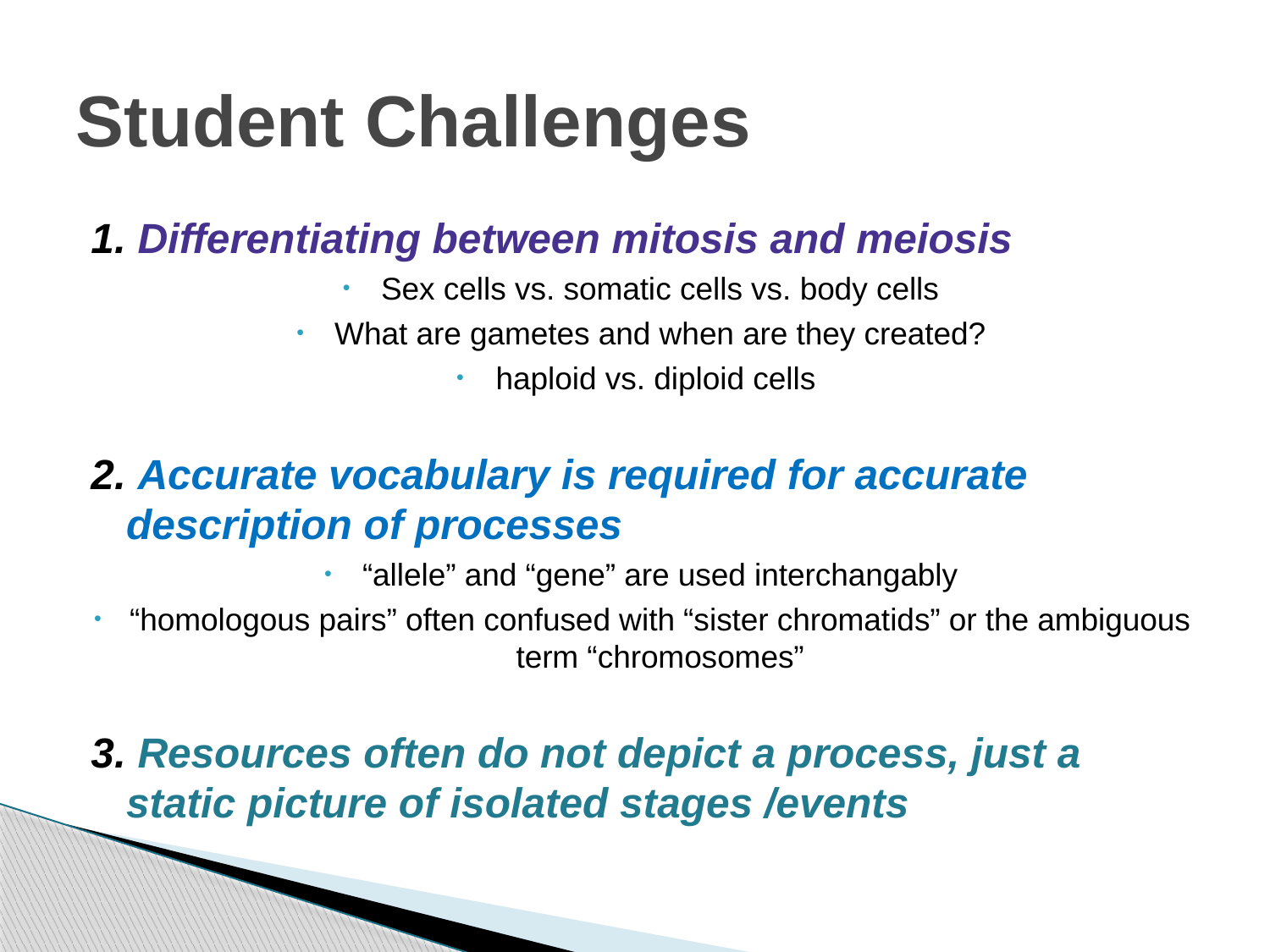

# Student Challenges
1. Differentiating between mitosis and meiosis
Sex cells vs. somatic cells vs. body cells
What are gametes and when are they created?
haploid vs. diploid cells

2. Accurate vocabulary is required for accurate description of processes
“allele” and “gene” are used interchangably
“homologous pairs” often confused with “sister chromatids” or the ambiguous term “chromosomes”

3. Resources often do not depict a process, just a  static picture of isolated stages /events